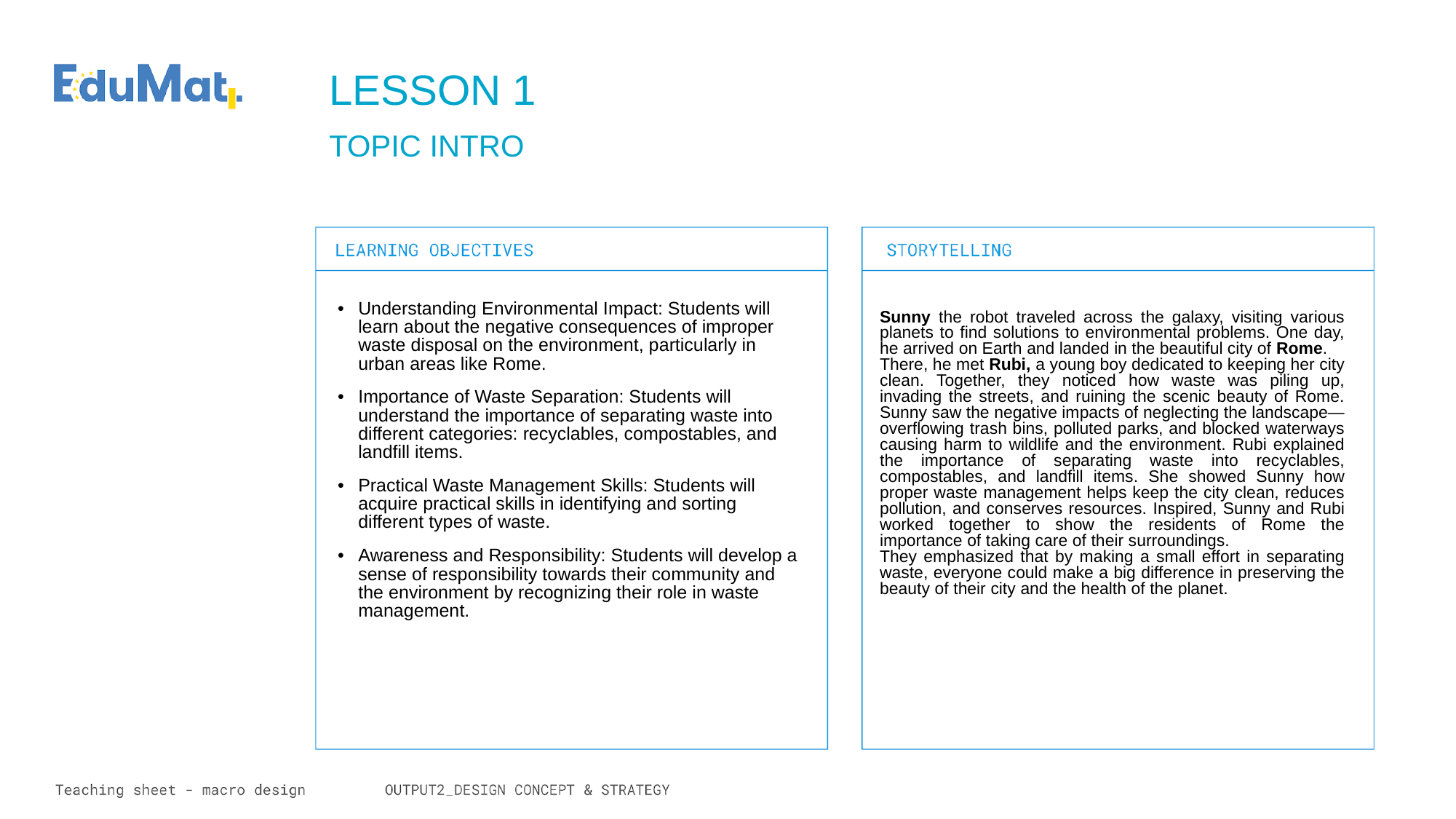

LESSON 1

TOPIC INTRO

Sunny the robot traveled across the galaxy, visiting various planets to find solutions to environmental problems. One day, he arrived on Earth and landed in the beautiful city of Rome.
There, he met Rubi, a young boy dedicated to keeping her city clean. Together, they noticed how waste was piling up, invading the streets, and ruining the scenic beauty of Rome. Sunny saw the negative impacts of neglecting the landscape—overflowing trash bins, polluted parks, and blocked waterways causing harm to wildlife and the environment. Rubi explained the importance of separating waste into recyclables, compostables, and landfill items. She showed Sunny how proper waste management helps keep the city clean, reduces pollution, and conserves resources. Inspired, Sunny and Rubi worked together to show the residents of Rome the importance of taking care of their surroundings.
They emphasized that by making a small effort in separating waste, everyone could make a big difference in preserving the beauty of their city and the health of the planet.
Understanding Environmental Impact: Students will learn about the negative consequences of improper waste disposal on the environment, particularly in urban areas like Rome.
Importance of Waste Separation: Students will understand the importance of separating waste into different categories: recyclables, compostables, and landfill items.
Practical Waste Management Skills: Students will acquire practical skills in identifying and sorting different types of waste.
Awareness and Responsibility: Students will develop a sense of responsibility towards their community and the environment by recognizing their role in waste management.